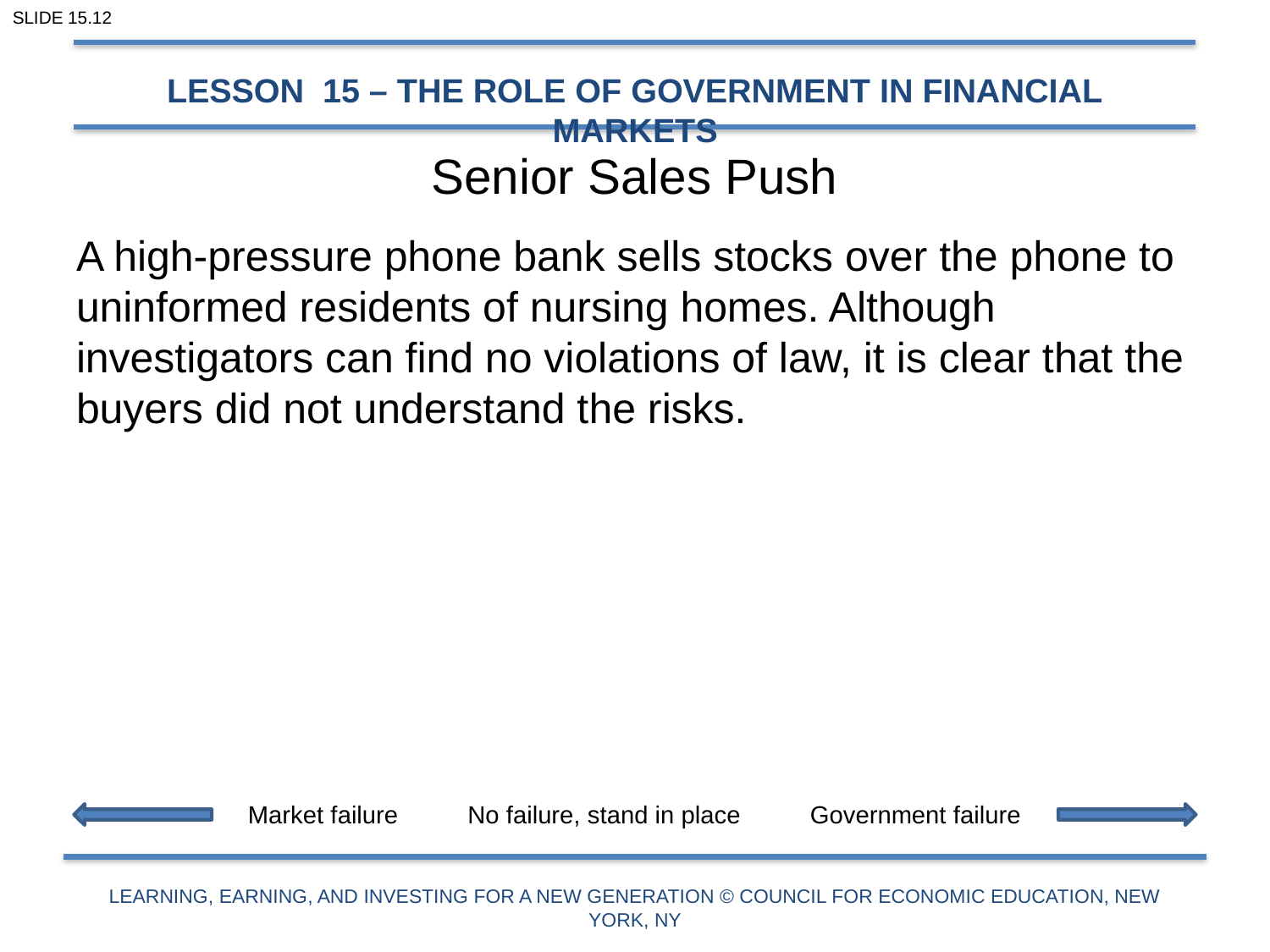

Slide 15.12
Lesson  15 – The Role of Government in Financial Markets
# Senior Sales Push
A high-pressure phone bank sells stocks over the phone to uninformed residents of nursing homes. Although investigators can find no violations of law, it is clear that the buyers did not understand the risks.
Market failure          No failure, stand in place          Government failure